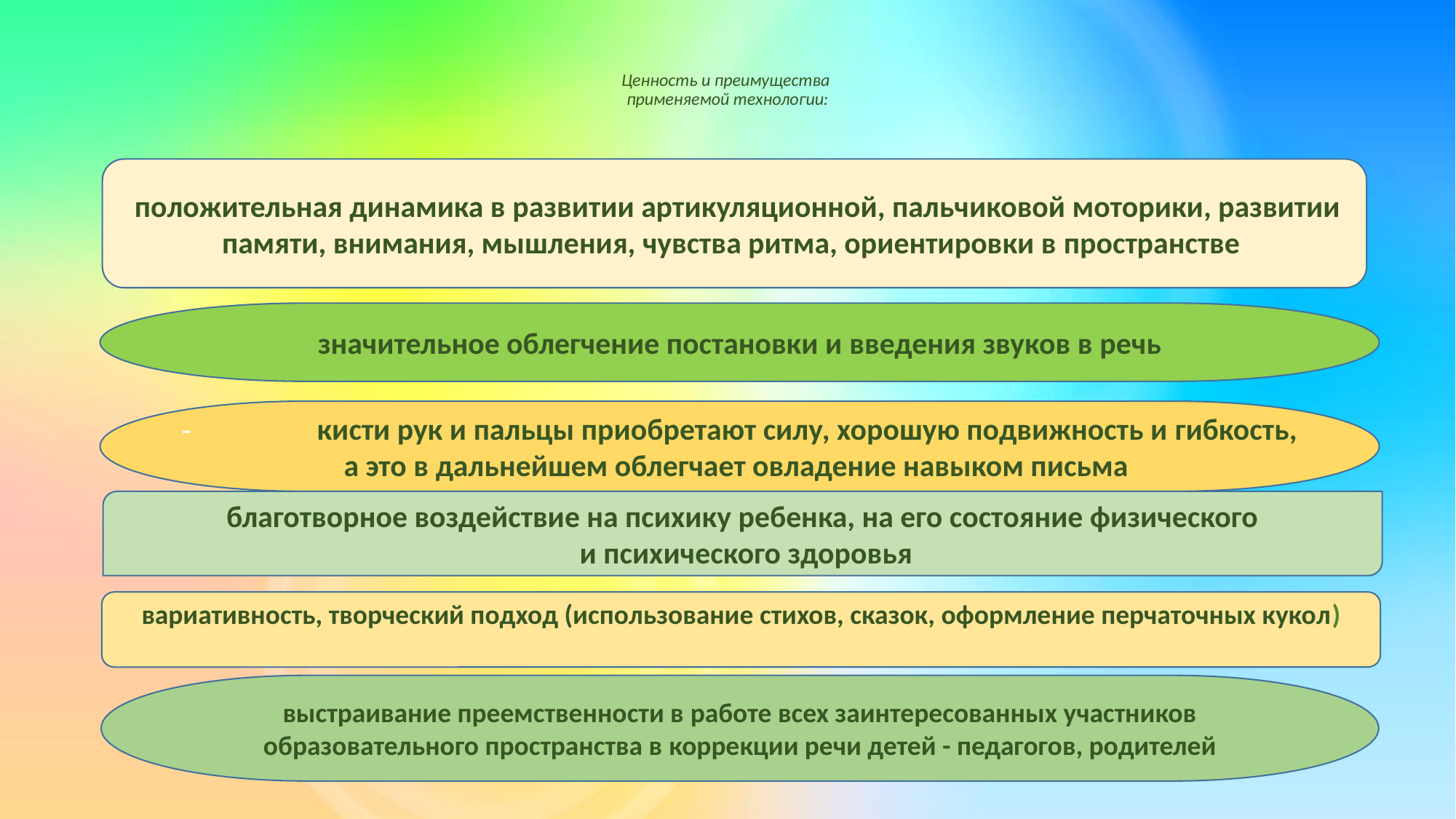

# Ценность и преимущества применяемой технологии:

 положительная динамика в развитии артикуляционной, пальчиковой моторики, развитии памяти, внимания, мышления, чувства ритма, ориентировки в пространстве
значительное облегчение постановки и введения звуков в речь
−                    кисти рук и пальцы приобретают силу, хорошую подвижность и гибкость, а это в дальнейшем облегчает овладение навыком письма
благотворное воздействие на психику ребенка, на его состояние физического
 и психического здоровья
вариативность, творческий подход (использование стихов, сказок, оформление перчаточных кукол)
выстраивание преемственности в работе всех заинтересованных участников образовательного пространства в коррекции речи детей - педагогов, родителей